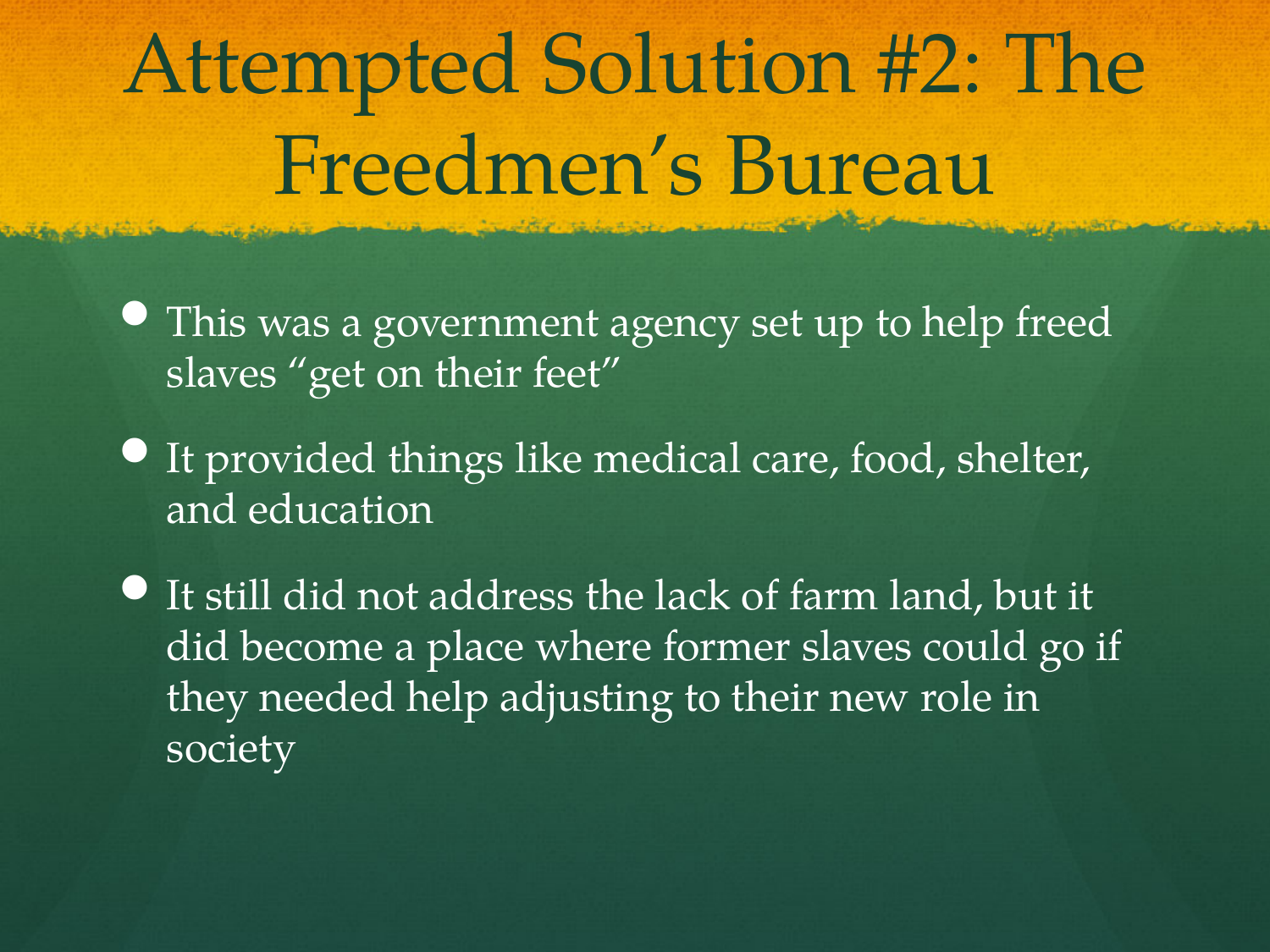

# Attempted Solution #2: The Freedmen’s Bureau
This was a government agency set up to help freed slaves “get on their feet”
It provided things like medical care, food, shelter, and education
It still did not address the lack of farm land, but it did become a place where former slaves could go if they needed help adjusting to their new role in society